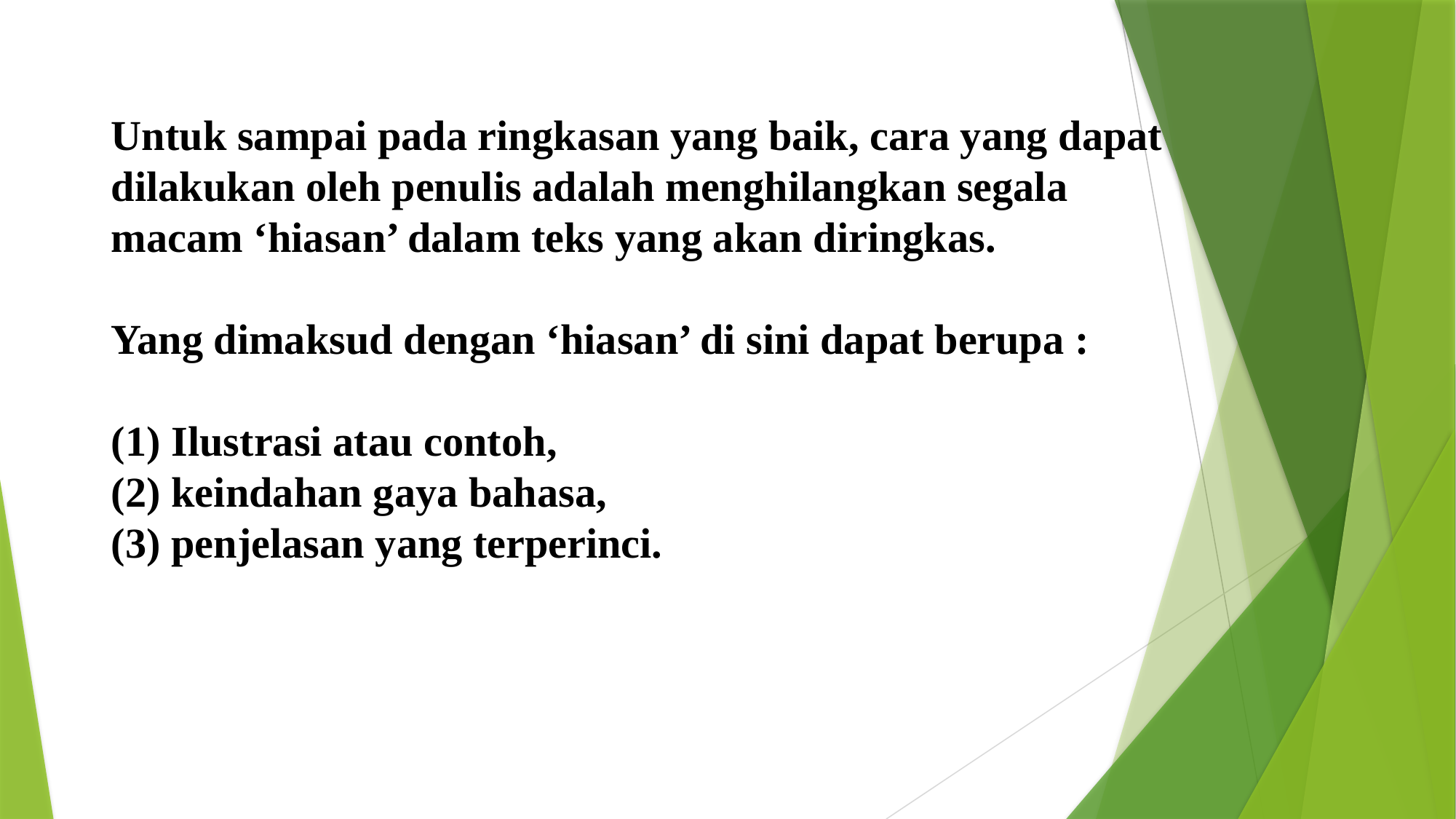

Untuk sampai pada ringkasan yang baik, cara yang dapat dilakukan oleh penulis adalah menghilangkan segala macam ‘hiasan’ dalam teks yang akan diringkas.

Yang dimaksud dengan ‘hiasan’ di sini dapat berupa :

(1) Ilustrasi atau contoh,
(2) keindahan gaya bahasa,
(3) penjelasan yang terperinci.